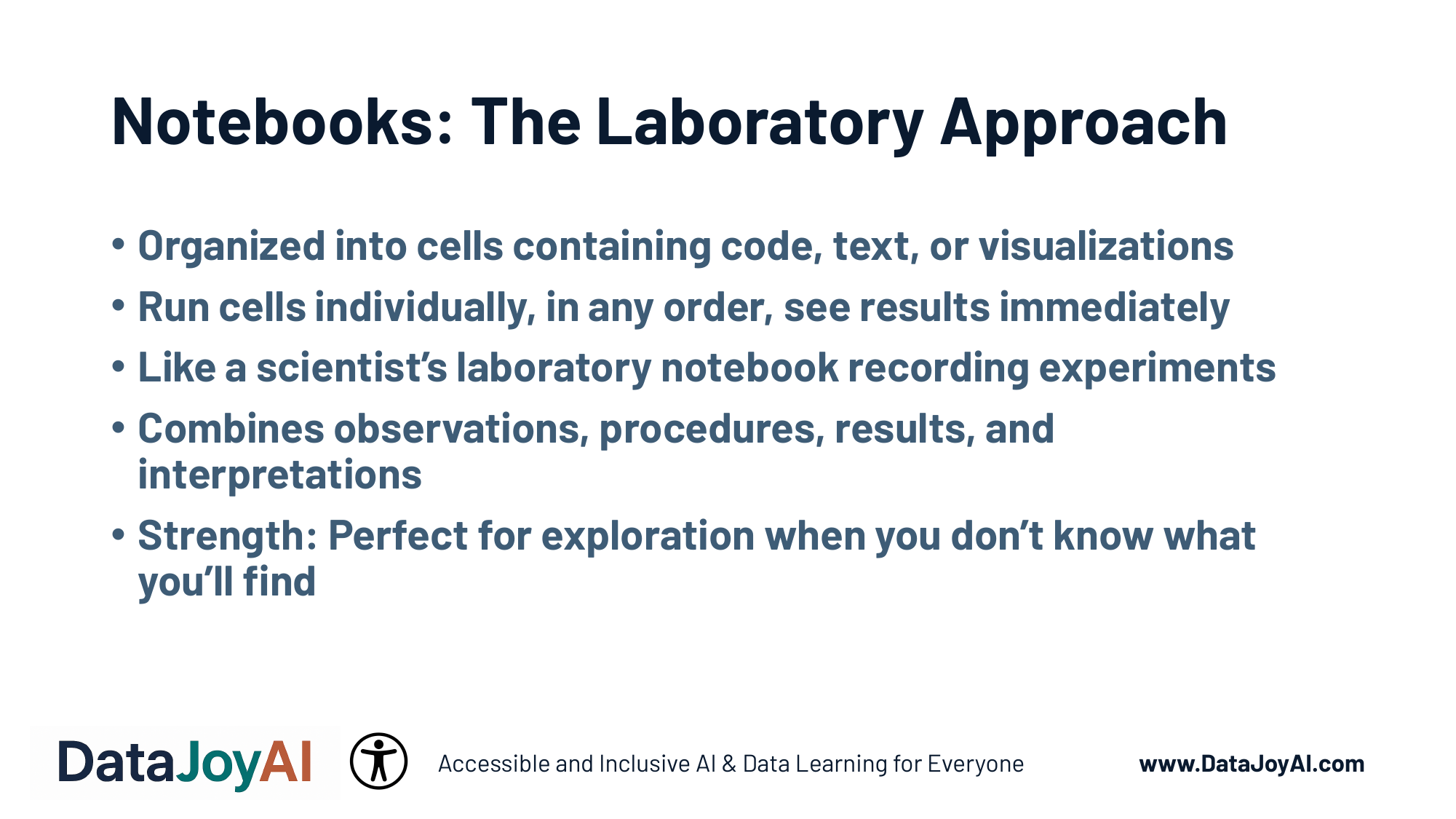

# Notebooks: The Laboratory Approach
Organized into cells containing code, text, or visualizations
Run cells individually, in any order, see results immediately
Like a scientist’s laboratory notebook recording experiments
Combines observations, procedures, results, and interpretations
Strength: Perfect for exploration when you don’t know what you’ll find